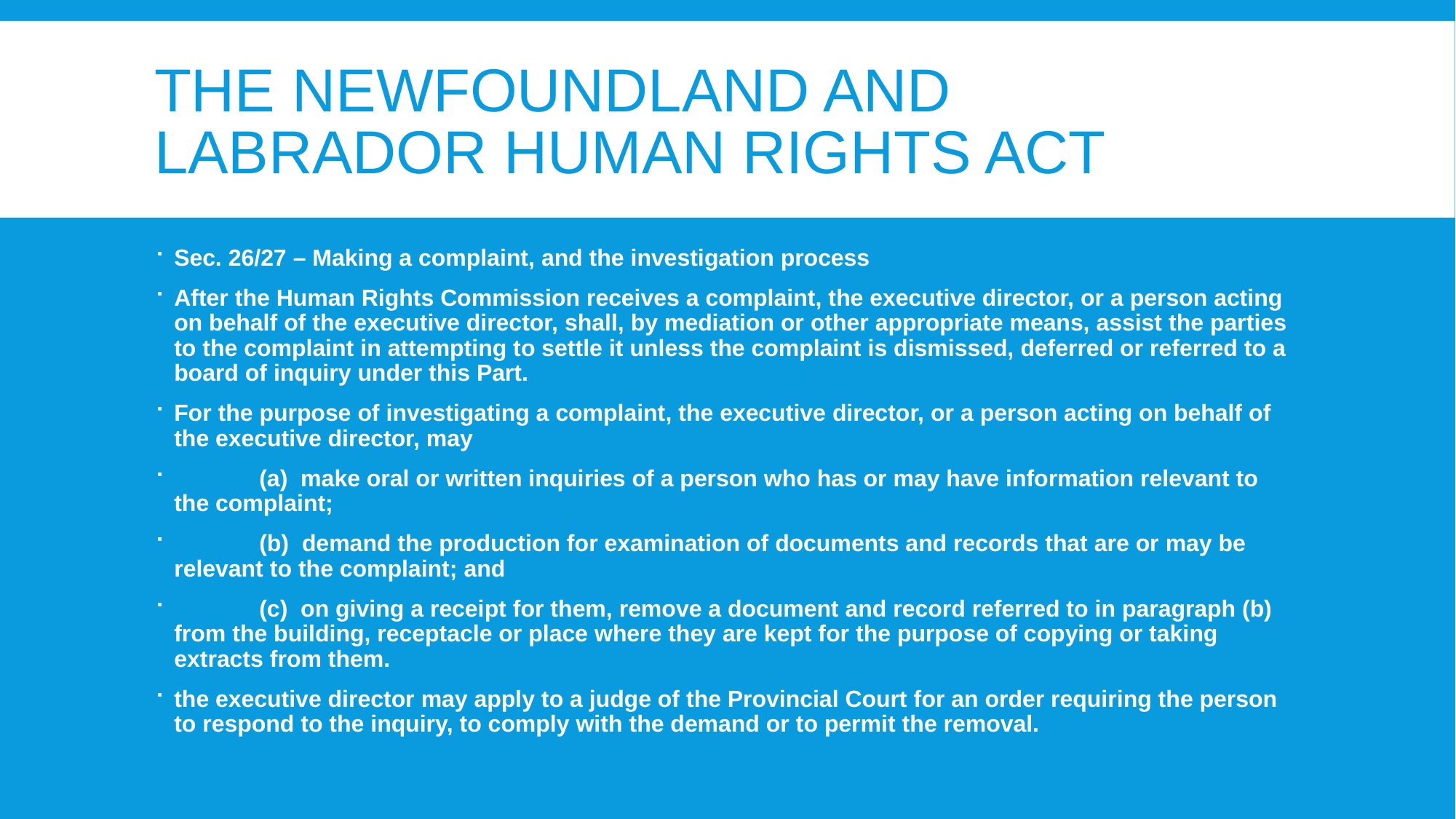

# The Newfoundland and Labrador Human Rights Act
Sec. 26/27 – Making a complaint, and the investigation process
After the Human Rights Commission receives a complaint, the executive director, or a person acting on behalf of the executive director, shall, by mediation or other appropriate means, assist the parties to the complaint in attempting to settle it unless the complaint is dismissed, deferred or referred to a board of inquiry under this Part.
For the purpose of investigating a complaint, the executive director, or a person acting on behalf of the executive director, may
             (a)  make oral or written inquiries of a person who has or may have information relevant to the complaint;
             (b)  demand the production for examination of documents and records that are or may be relevant to the complaint; and
             (c)  on giving a receipt for them, remove a document and record referred to in paragraph (b) from the building, receptacle or place where they are kept for the purpose of copying or taking extracts from them.
the executive director may apply to a judge of the Provincial Court for an order requiring the person to respond to the inquiry, to comply with the demand or to permit the removal.